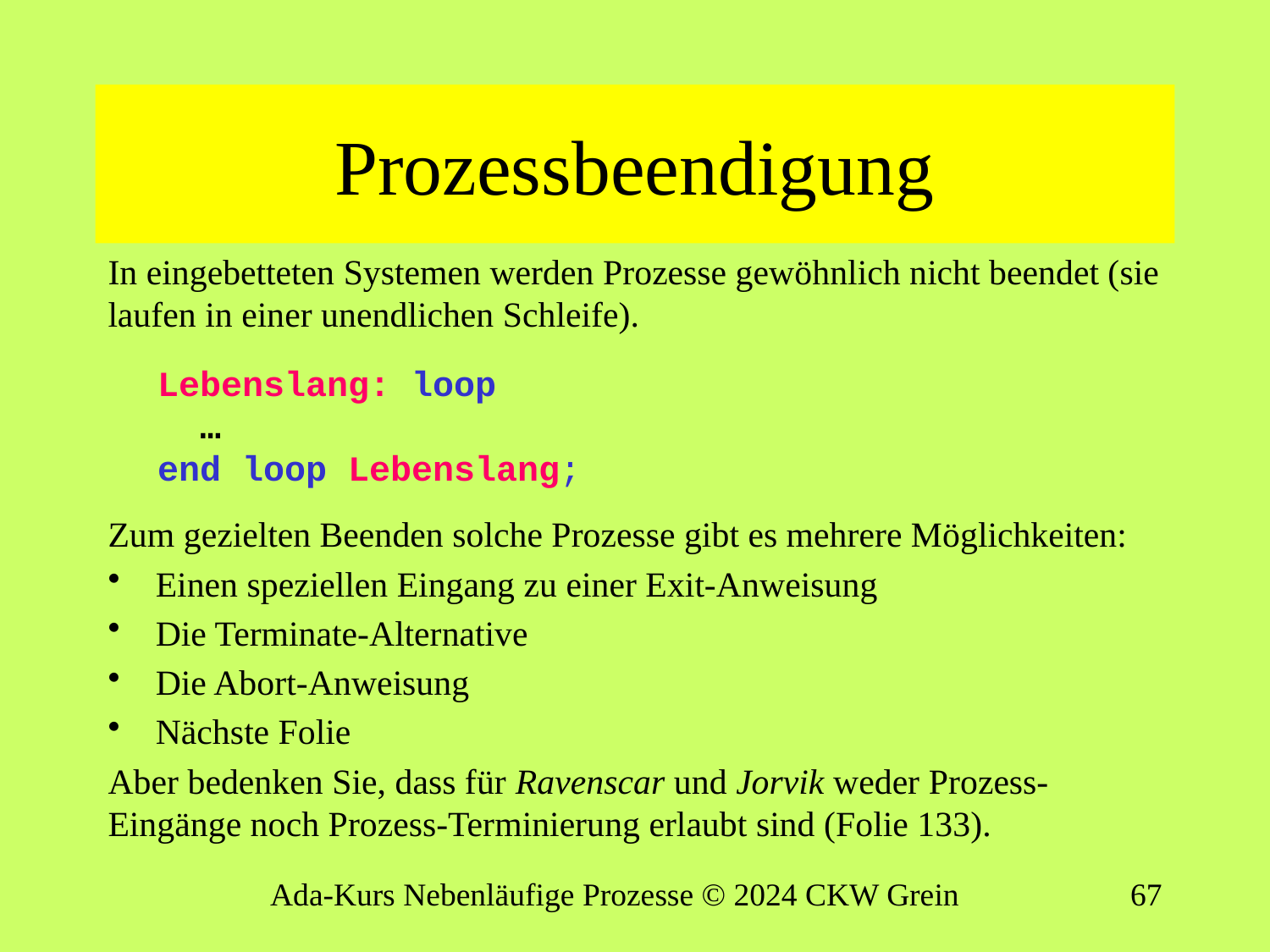

# Prozessbeendigung
In eingebetteten Systemen werden Prozesse gewöhnlich nicht beendet (sie laufen in einer unendlichen Schleife).

Lebenslang: loop
  …
end loop Lebenslang;
Zum gezielten Beenden solche Prozesse gibt es mehrere Möglichkeiten:
Einen speziellen Eingang zu einer Exit-Anweisung
Die Terminate-Alternative
Die Abort-Anweisung
Nächste Folie
Aber bedenken Sie, dass für Ravenscar und Jorvik weder Prozess-Eingänge noch Prozess-Terminierung erlaubt sind (Folie 133).
Ada-Kurs Nebenläufige Prozesse © 2024 CKW Grein
67